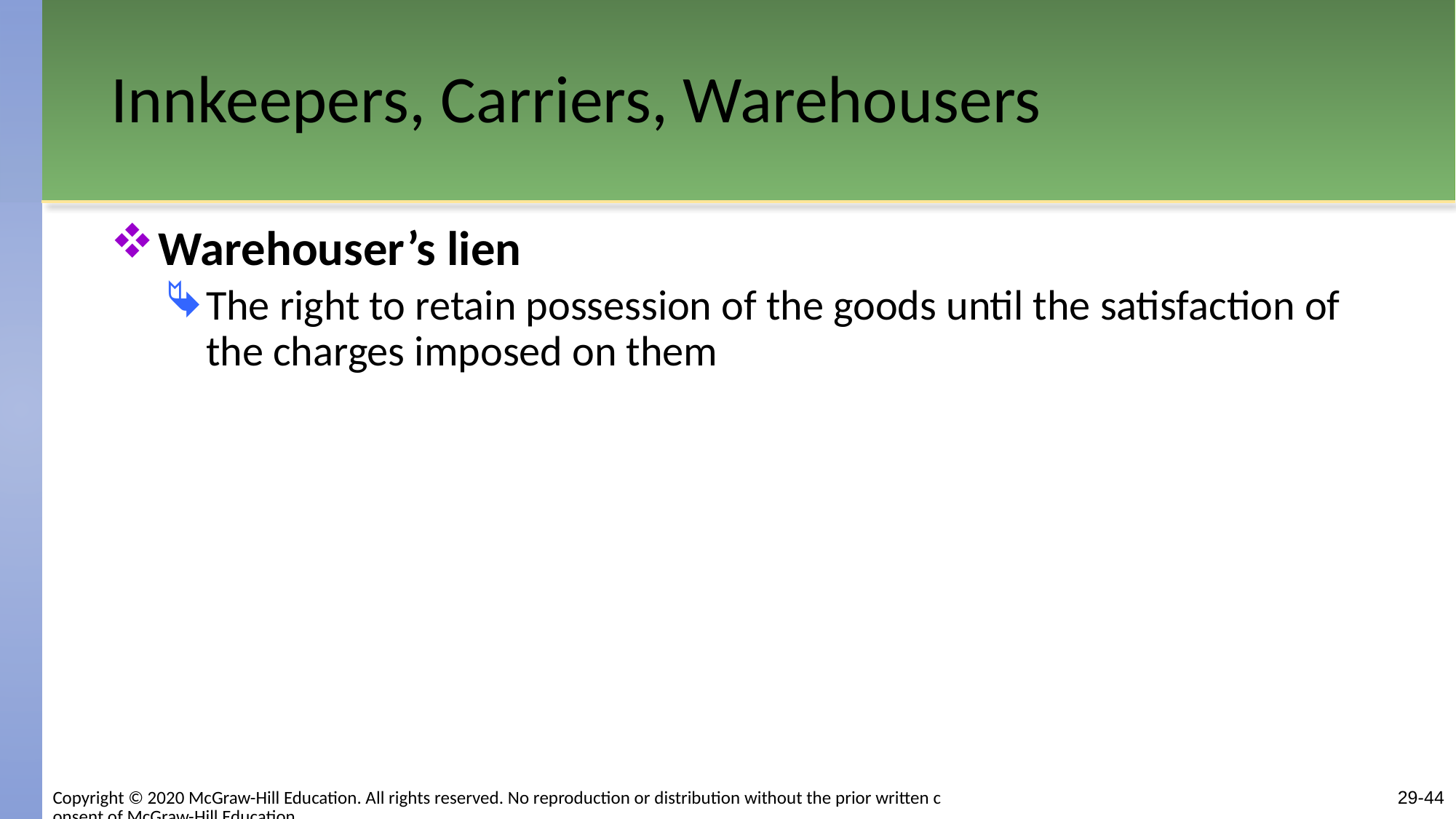

# Innkeepers, Carriers, Warehousers
Warehouser’s lien
The right to retain possession of the goods until the satisfaction of the charges imposed on them

Copyright © 2020 McGraw-Hill Education. All rights reserved. No reproduction or distribution without the prior written consent of McGraw-Hill Education.
29-44